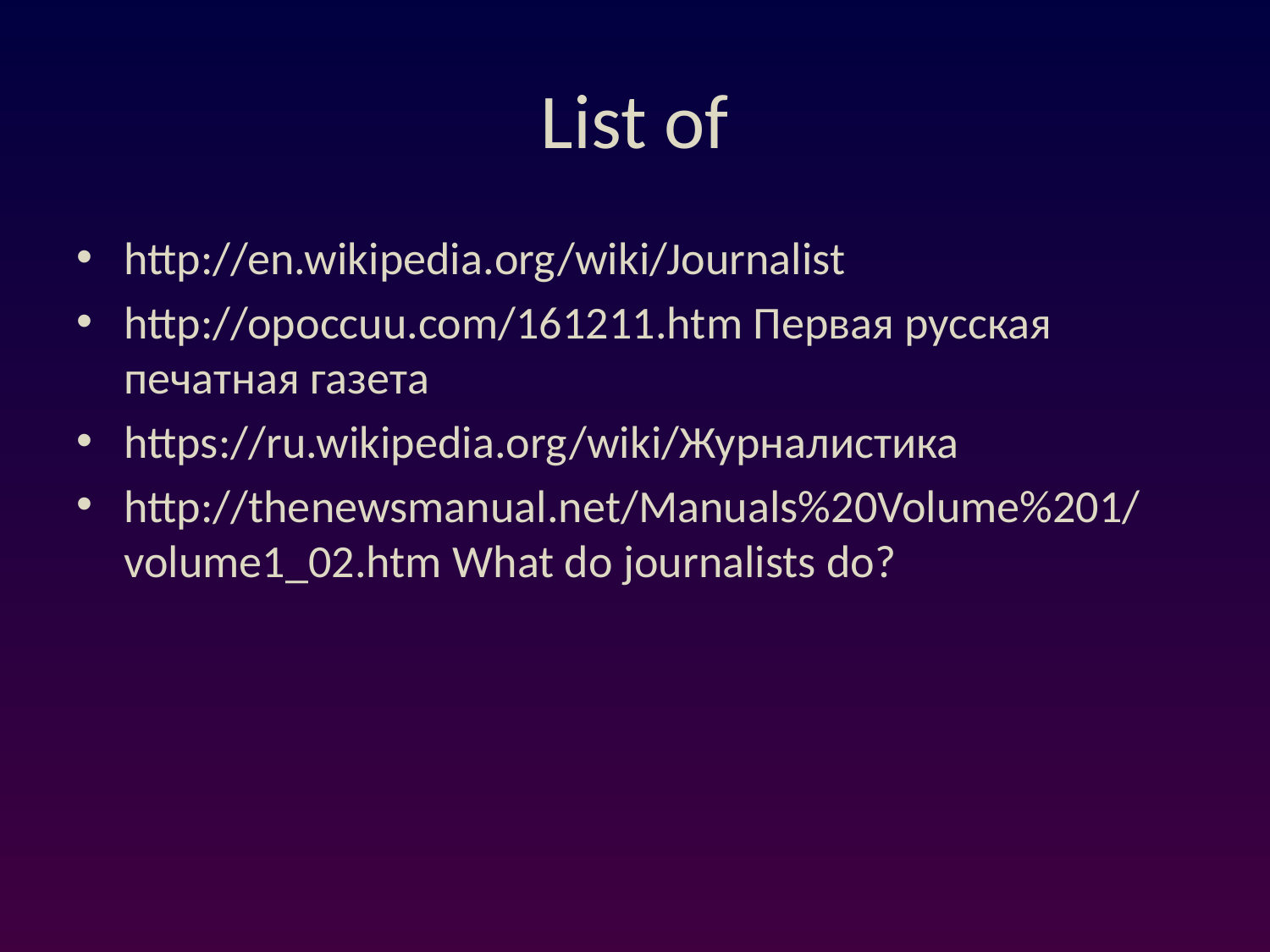

# List of
http://en.wikipedia.org/wiki/Journalist
http://opoccuu.com/161211.htm Первая русская печатная газета
https://ru.wikipedia.org/wiki/Журналистика
http://thenewsmanual.net/Manuals%20Volume%201/volume1_02.htm What do journalists do?